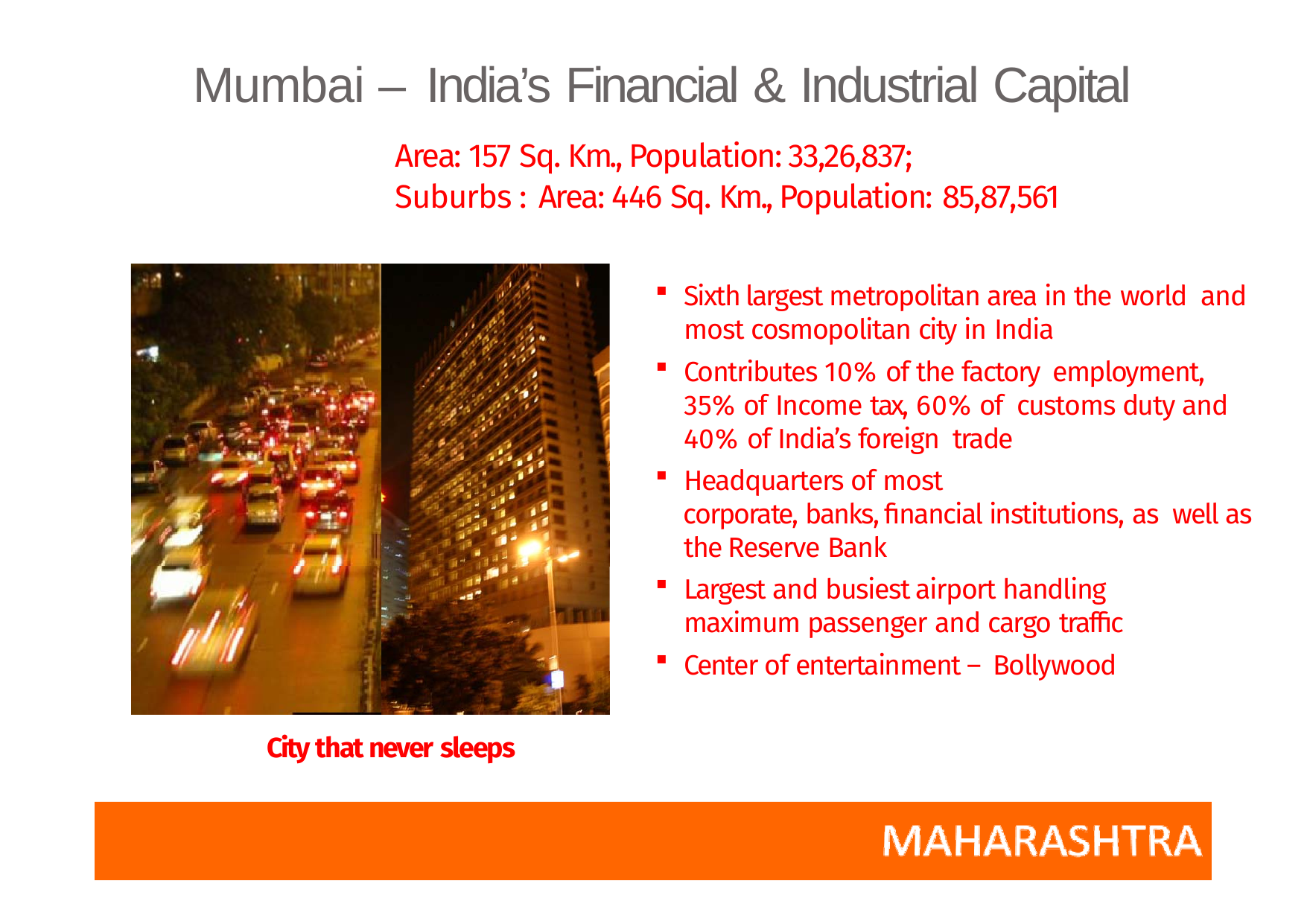

# Mumbai – India’s Financial & Industrial Capital
Area: 157 Sq. Km., Population: 33,26,837;
Suburbs :  Area: 446 Sq. Km., Population: 85,87,561

Sixth largest metropolitan area in the world  and most cosmopolitan city in India
Contributes 10% of the factory  employment, 35% of Income tax, 60% of  customs duty and 40% of India’s foreign  trade
Headquarters of most
corporate, banks, financial institutions, as  well as the Reserve Bank
Largest and busiest airport handling  maximum passenger and cargo traffic
Center of entertainment – Bollywood

City that never sleeps

Dainik Bhaskar Group